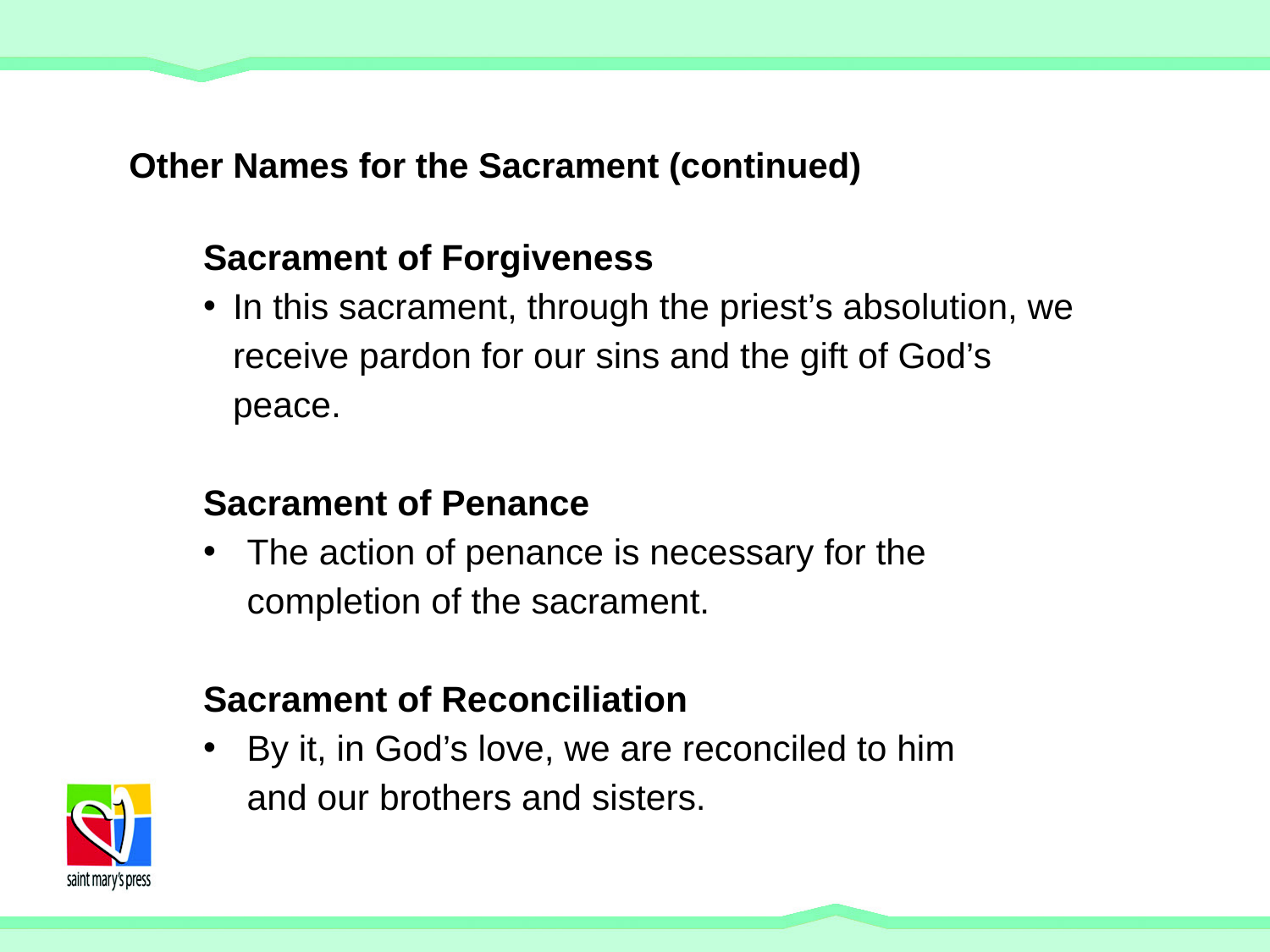

# Other Names for the Sacrament (continued)
Sacrament of Forgiveness
In this sacrament, through the priest’s absolution, we receive pardon for our sins and the gift of God’s peace.

Sacrament of Penance
The action of penance is necessary for the completion of the sacrament.

Sacrament of Reconciliation
By it, in God’s love, we are reconciled to him
and our brothers and sisters.